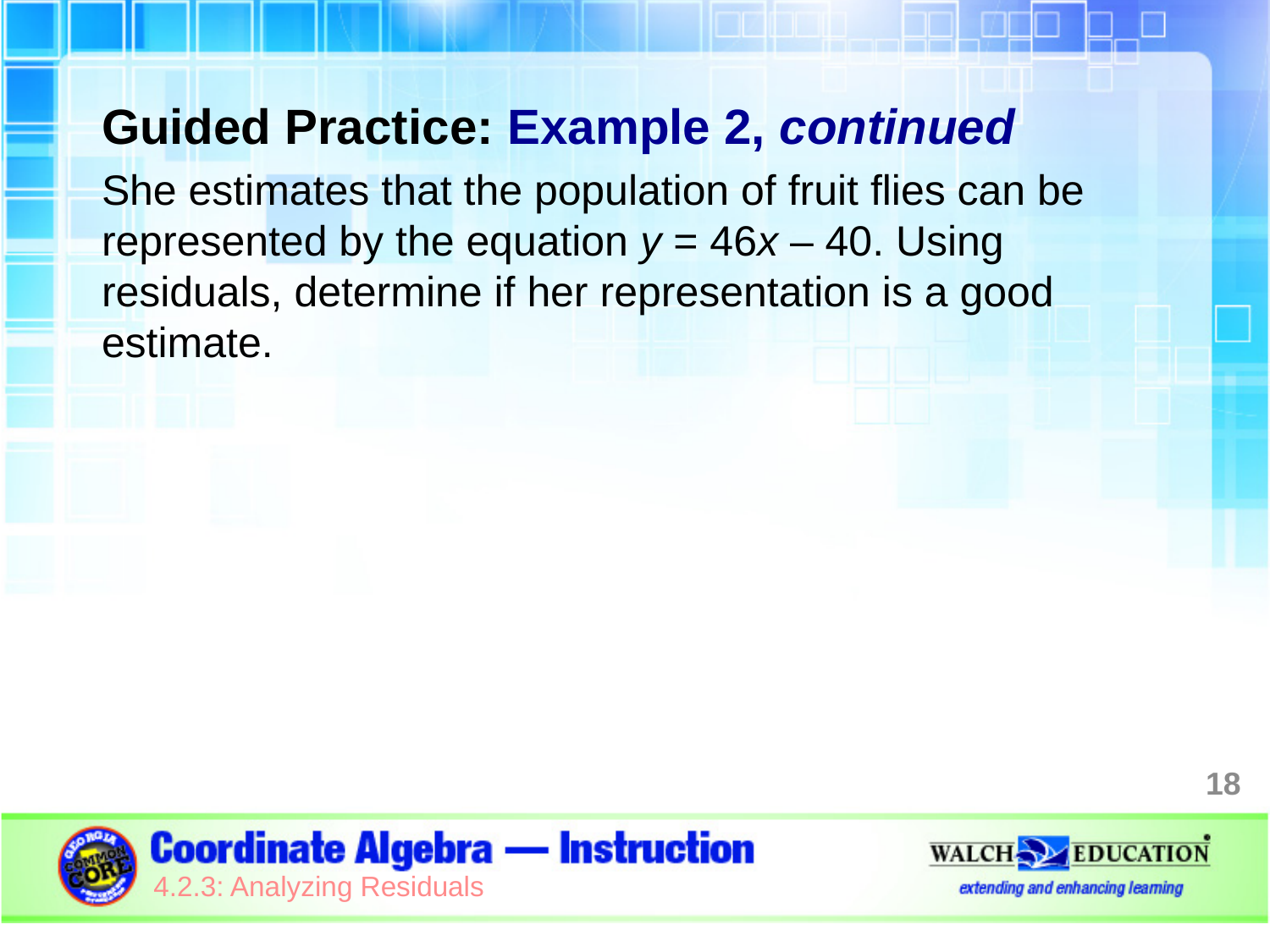

Guided Practice: Example 2, continued
She estimates that the population of fruit flies can be represented by the equation y = 46x – 40. Using residuals, determine if her representation is a good estimate.
18
4.2.3: Analyzing Residuals